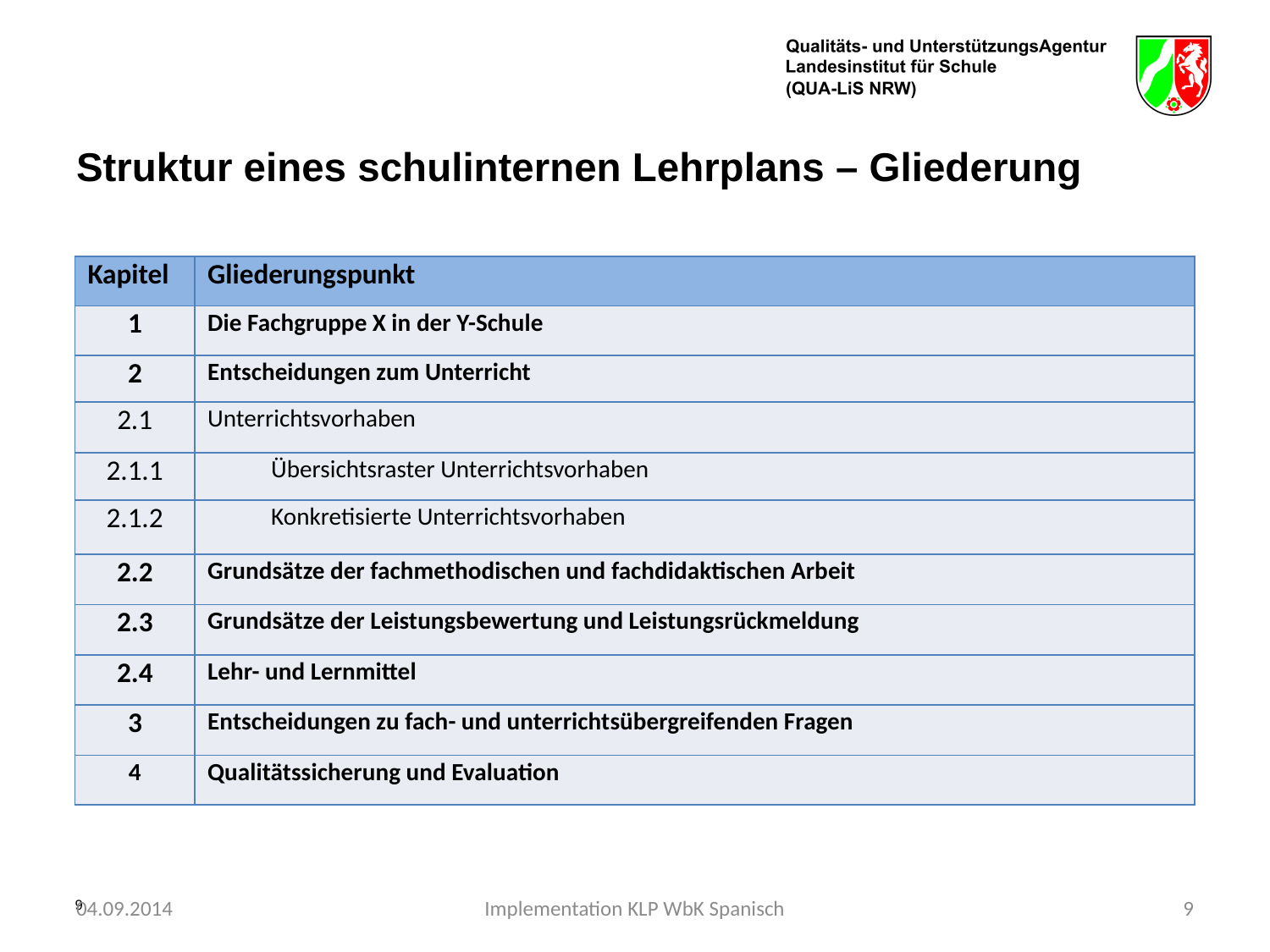

# Struktur eines schulinternen Lehrplans – Gliederung

| Kapitel | Gliederungspunkt |
| --- | --- |
| 1 | Die Fachgruppe X in der Y-Schule |
| 2 | Entscheidungen zum Unterricht |
| 2.1 | Unterrichtsvorhaben |
| 2.1.1 | Übersichtsraster Unterrichtsvorhaben |
| 2.1.2 | Konkretisierte Unterrichtsvorhaben |
| 2.2 | Grundsätze der fachmethodischen und fachdidaktischen Arbeit |
| 2.3 | Grundsätze der Leistungsbewertung und Leistungsrückmeldung |
| 2.4 | Lehr- und Lernmittel |
| 3 | Entscheidungen zu fach- und unterrichtsübergreifenden Fragen |
| 4 | Qualitätssicherung und Evaluation |
04.09.2014
Implementation KLP WbK Spanisch
9
9